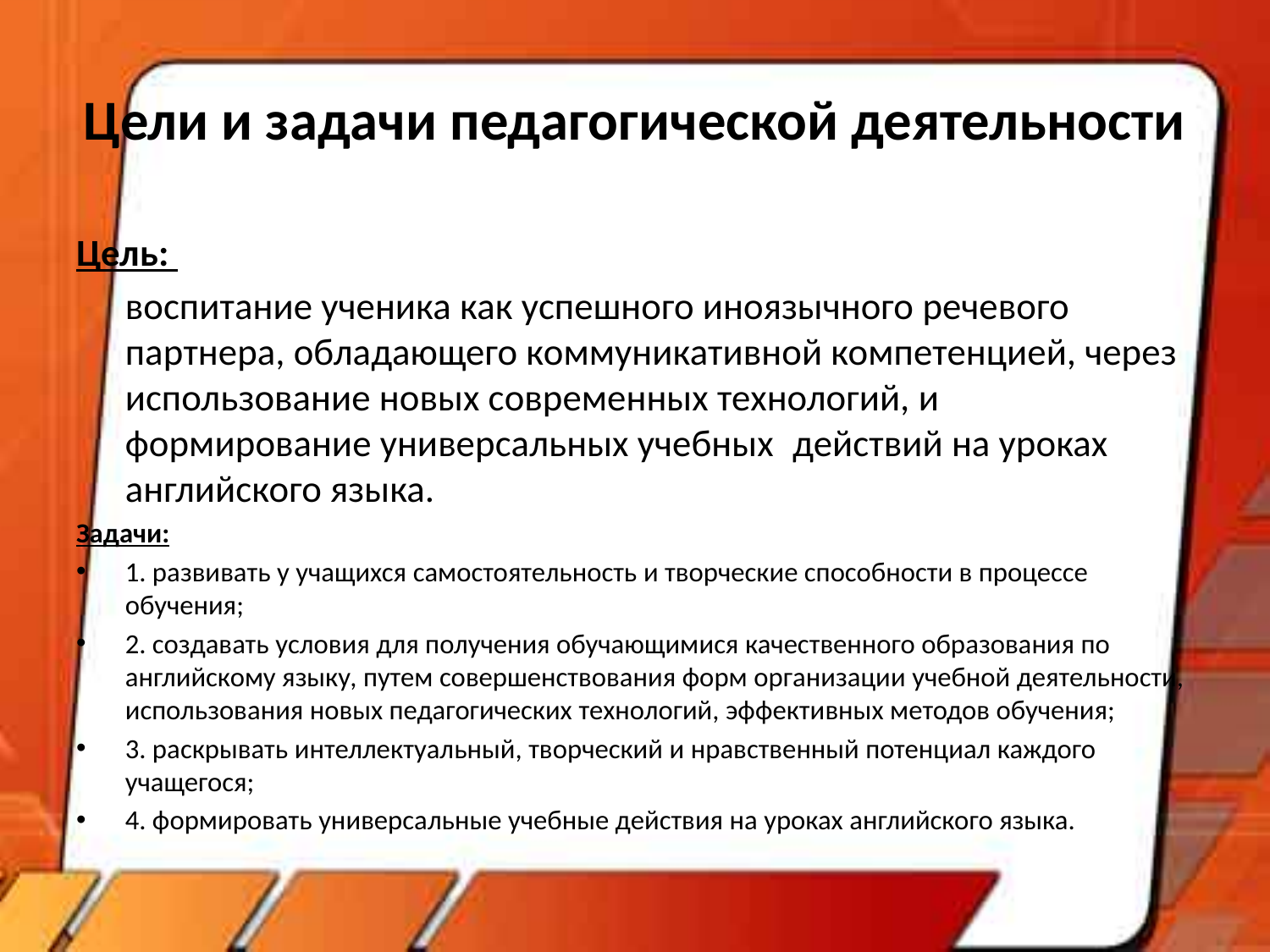

# Цели и задачи педагогической деятельности
Цель:
	воспитание ученика как успешного иноязычного речевого партнера, обладающего коммуникативной компетенцией, через использование новых современных технологий, и формирование универсальных учебных  ​действий на уроках английского языка.
Задачи:
1. развивать у учащихся самостоятельность и творческие способности в процессе обучения;
2. создавать условия для получения обучающимися качественного образования по английскому языку, путем совершенствования форм организации учебной деятельности, использования новых педагогических технологий, эффективных методов обучения;
3. раскрывать интеллектуальный, творческий и нравственный потенциал каждого учащегося;
4. формировать универсальные учебные действия на уроках английского языка.